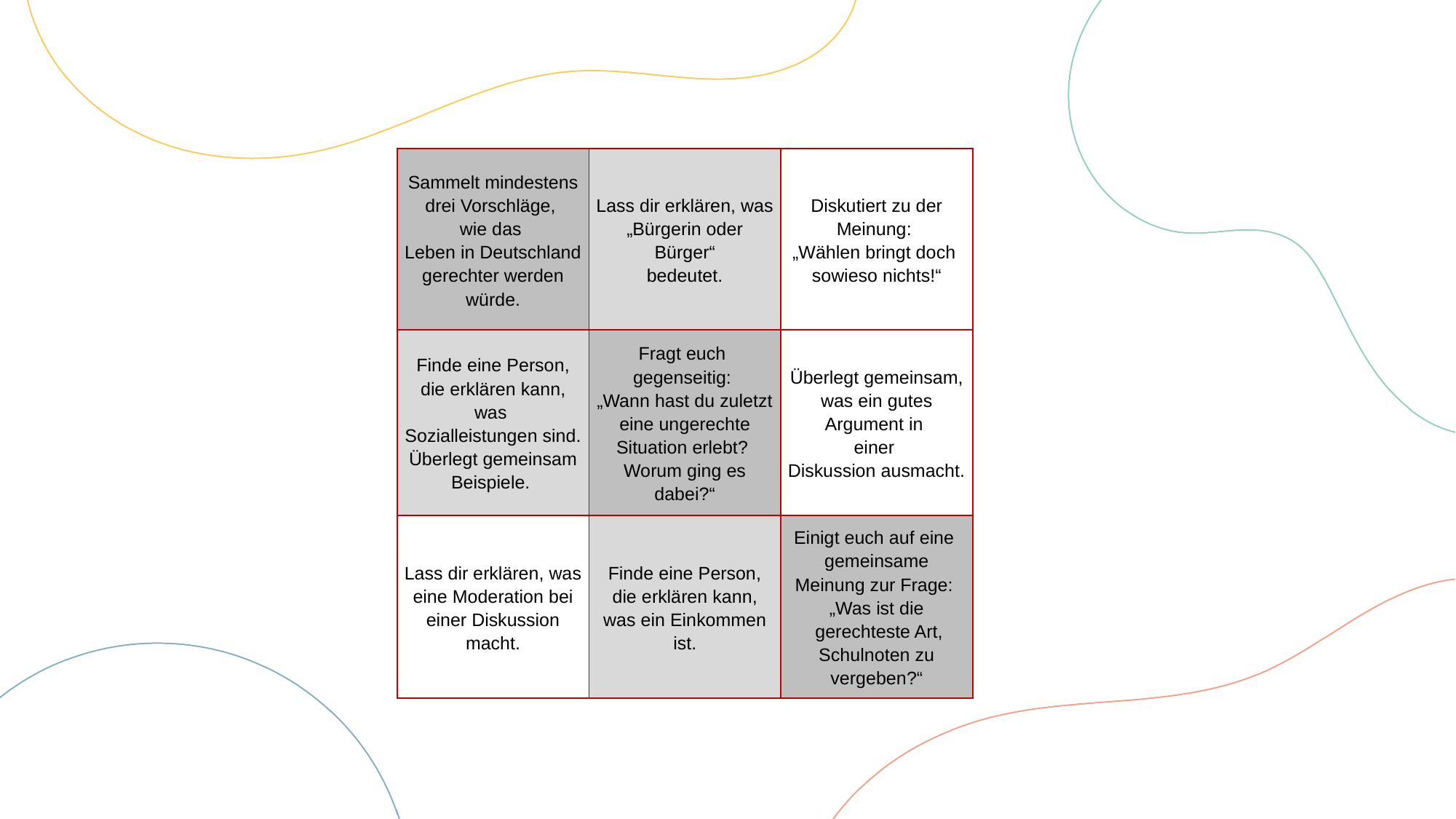

| Sammelt mindestens drei Vorschläge, wie das Leben in Deutschland gerechter werden würde. | Lass dir erklären, was „Bürgerin oder Bürger“ bedeutet. | Diskutiert zu der Meinung: „Wählen bringt doch sowieso nichts!“ |
| --- | --- | --- |
| Finde eine Person, die erklären kann, was Sozialleistungen sind. Überlegt gemeinsam Beispiele. | Fragt euch gegenseitig: „Wann hast du zuletzt eine ungerechte Situation erlebt? Worum ging es dabei?“ | Überlegt gemeinsam, was ein gutes Argument in einer Diskussion ausmacht. |
| Lass dir erklären, was eine Moderation bei einer Diskussion macht. | Finde eine Person, die erklären kann, was ein Einkommen ist. | Einigt euch auf eine gemeinsame Meinung zur Frage: „Was ist die gerechteste Art, Schulnoten zu vergeben?“ |